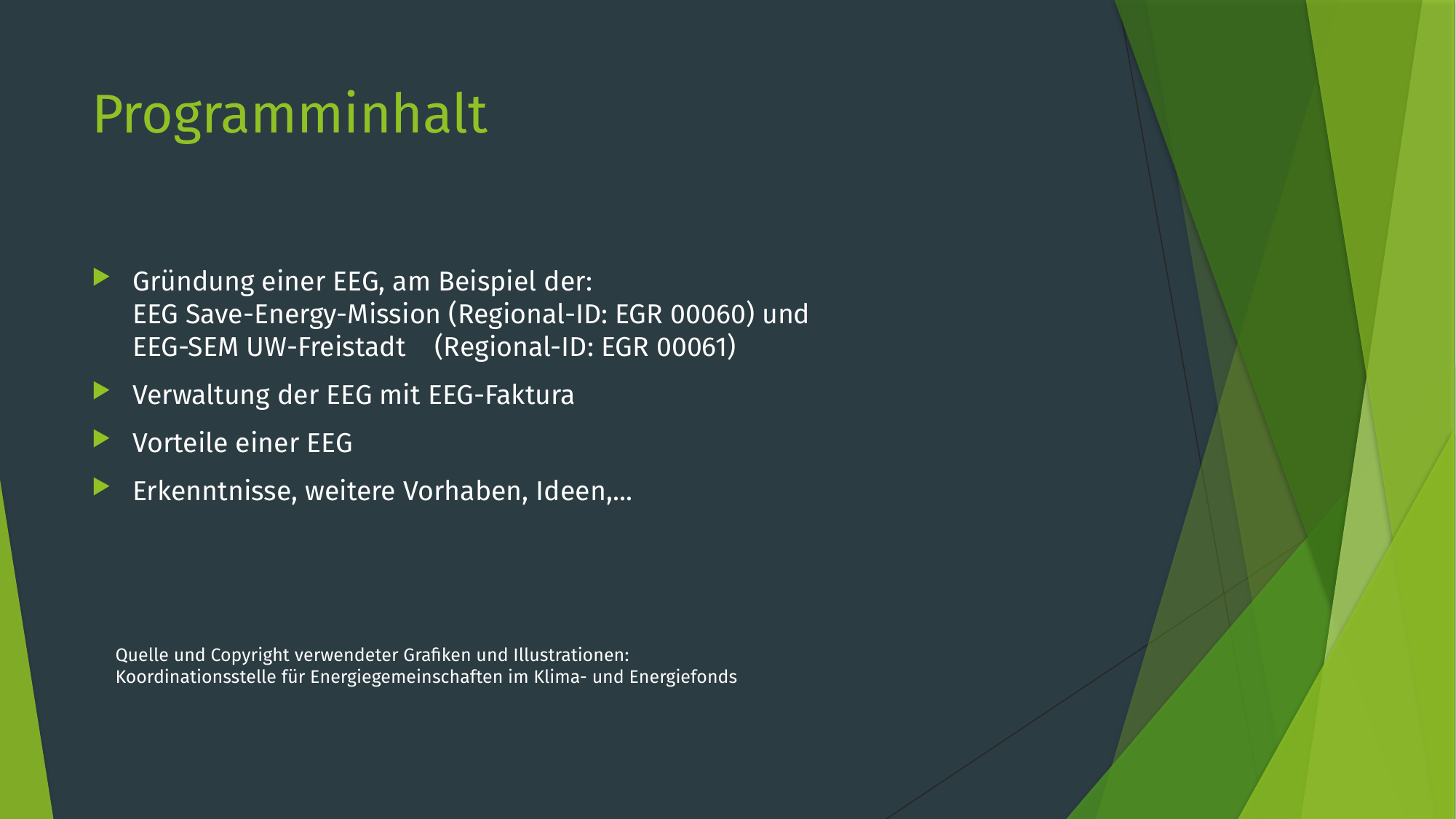

# Programminhalt
Gründung einer EEG, am Beispiel der:
EEG Save-Energy-Mission (Regional-ID: EGR 00060) und
EEG-SEM UW-Freistadt    (Regional-ID: EGR 00061)
Verwaltung der EEG mit EEG-Faktura
Vorteile einer EEG
Erkenntnisse, weitere Vorhaben, Ideen,...

Quelle und Copyright verwendeter Grafiken und Illustrationen:
Koordinationsstelle für Energiegemeinschaften im Klima- und Energiefonds